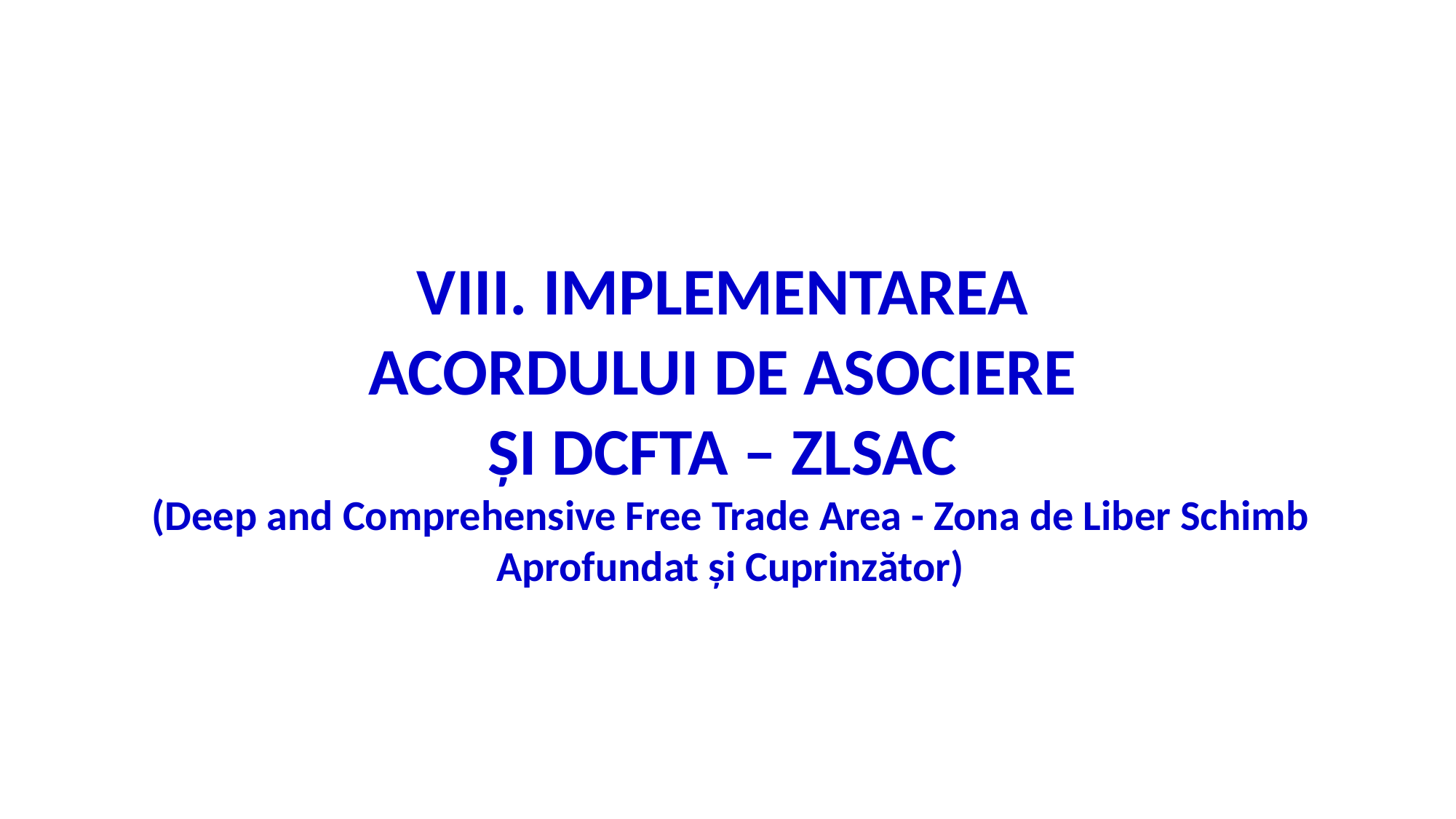

VIII. IMPLEMENTAREA
ACORDULUI DE ASOCIERE
ȘI DCFTA – ZLSAC
(Deep and Comprehensive Free Trade Area - Zona de Liber Schimb Aprofundat și Cuprinzător)